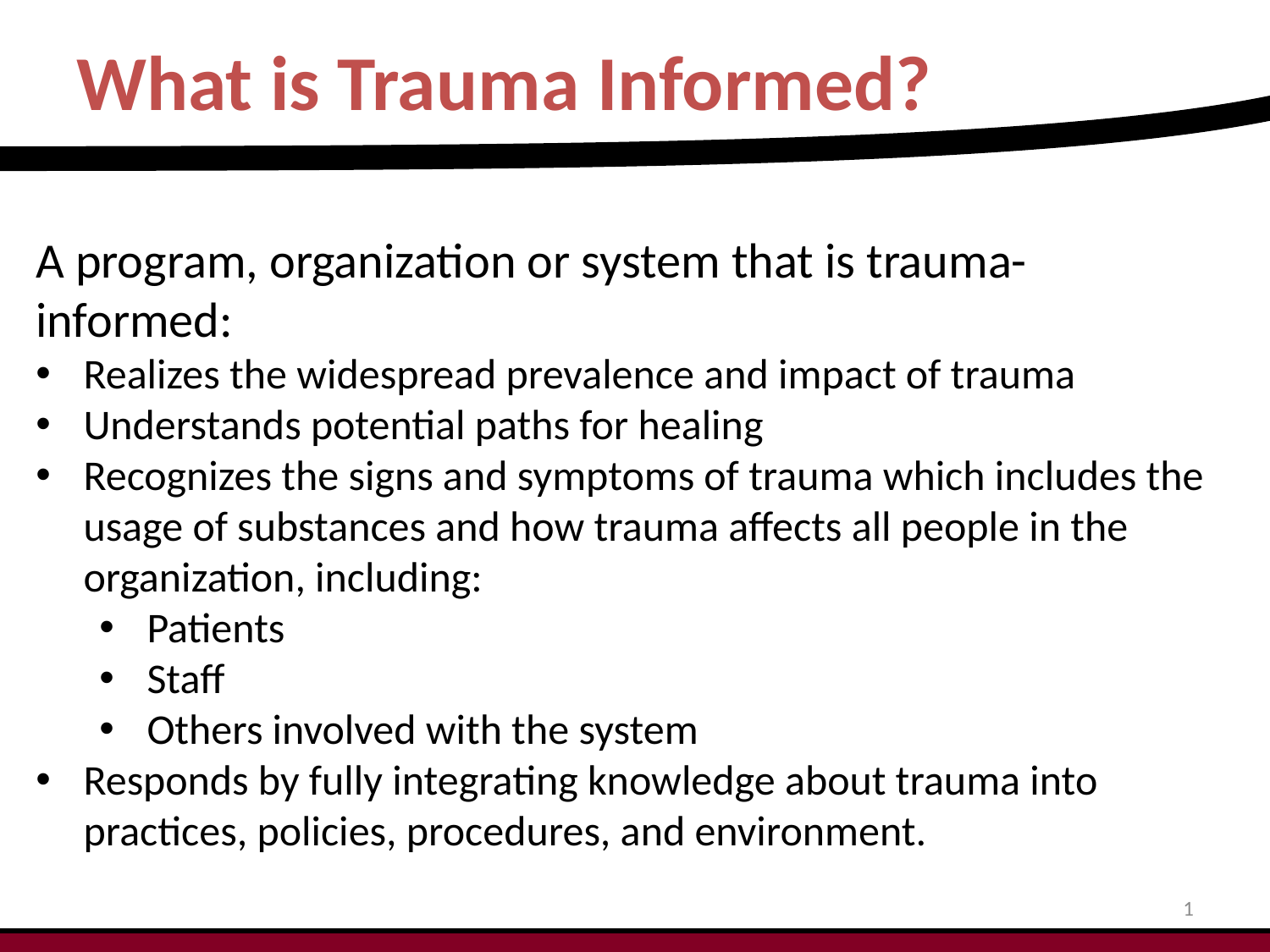

What is Trauma Informed?

A program, organization or system that is trauma-informed:
Realizes the widespread prevalence and impact of trauma
Understands potential paths for healing
Recognizes the signs and symptoms of trauma which includes the usage of substances and how trauma affects all people in the organization, including:
Patients
Staff
Others involved with the system
Responds by fully integrating knowledge about trauma into practices, policies, procedures, and environment.
1